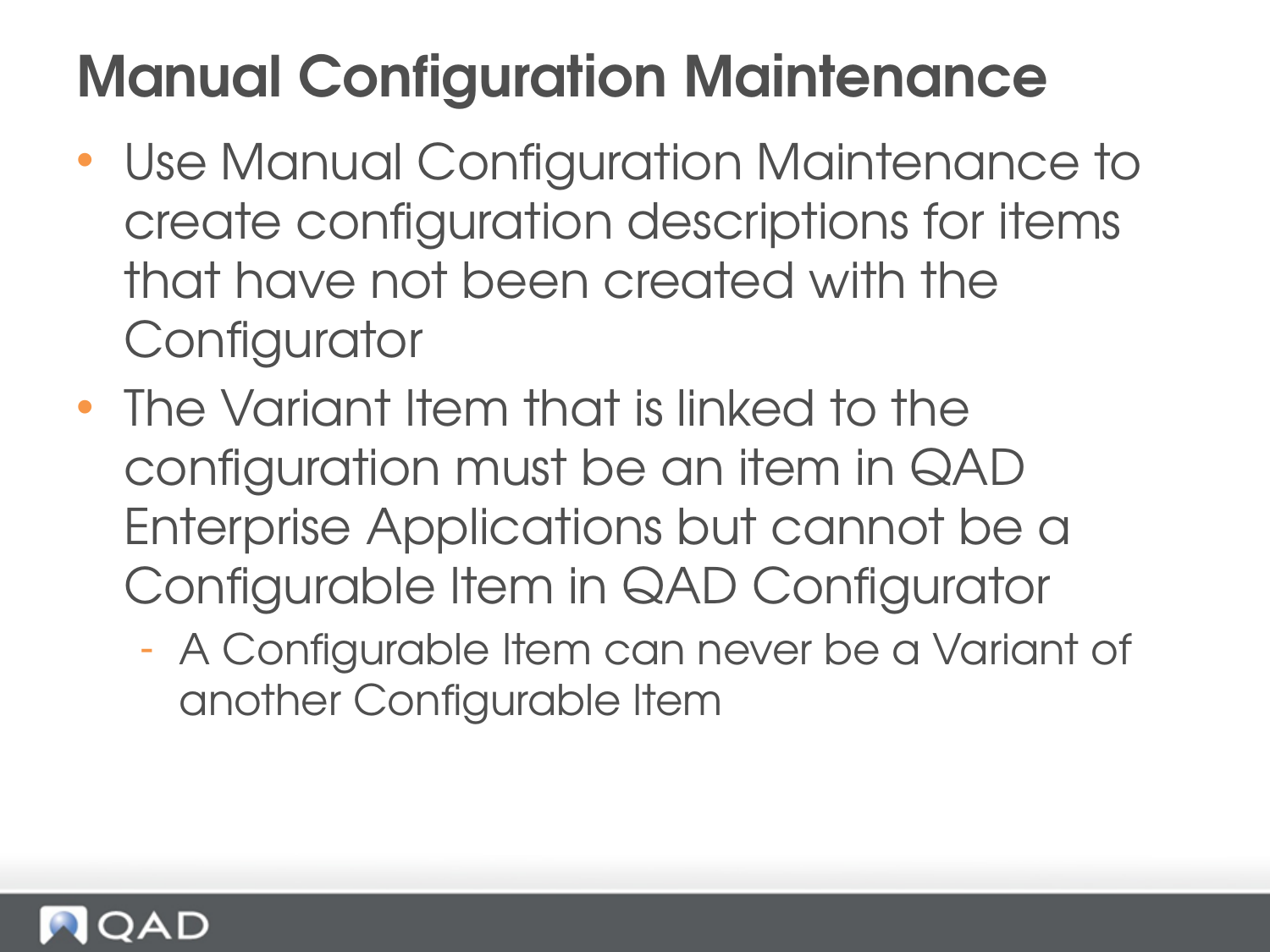

# Manual Configuration Maintenance
Use Manual Configuration Maintenance to create configuration descriptions for items that have not been created with the Configurator
The Variant Item that is linked to the configuration must be an item in QAD Enterprise Applications but cannot be a Configurable Item in QAD Configurator
A Configurable Item can never be a Variant of another Configurable Item